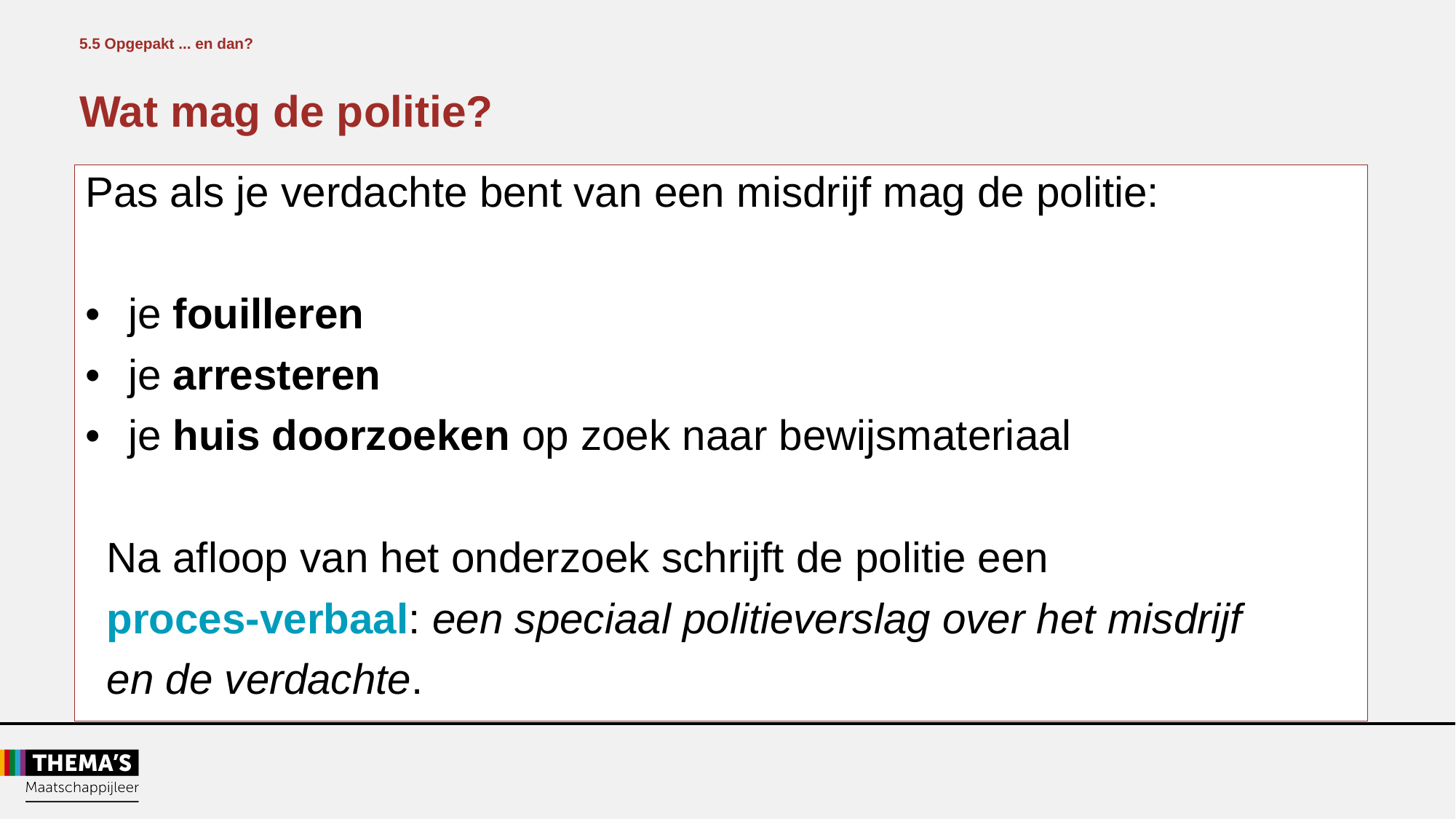

5.5 Opgepakt ... en dan?
Wat mag de politie?
Pas als je verdachte bent van een misdrijf mag de politie:

•	je fouilleren
•	je arresteren
•	je huis doorzoeken op zoek naar bewijsmateriaal

Na afloop van het onderzoek schrijft de politie een
proces-verbaal: een speciaal politieverslag over het misdrijf
en de verdachte.